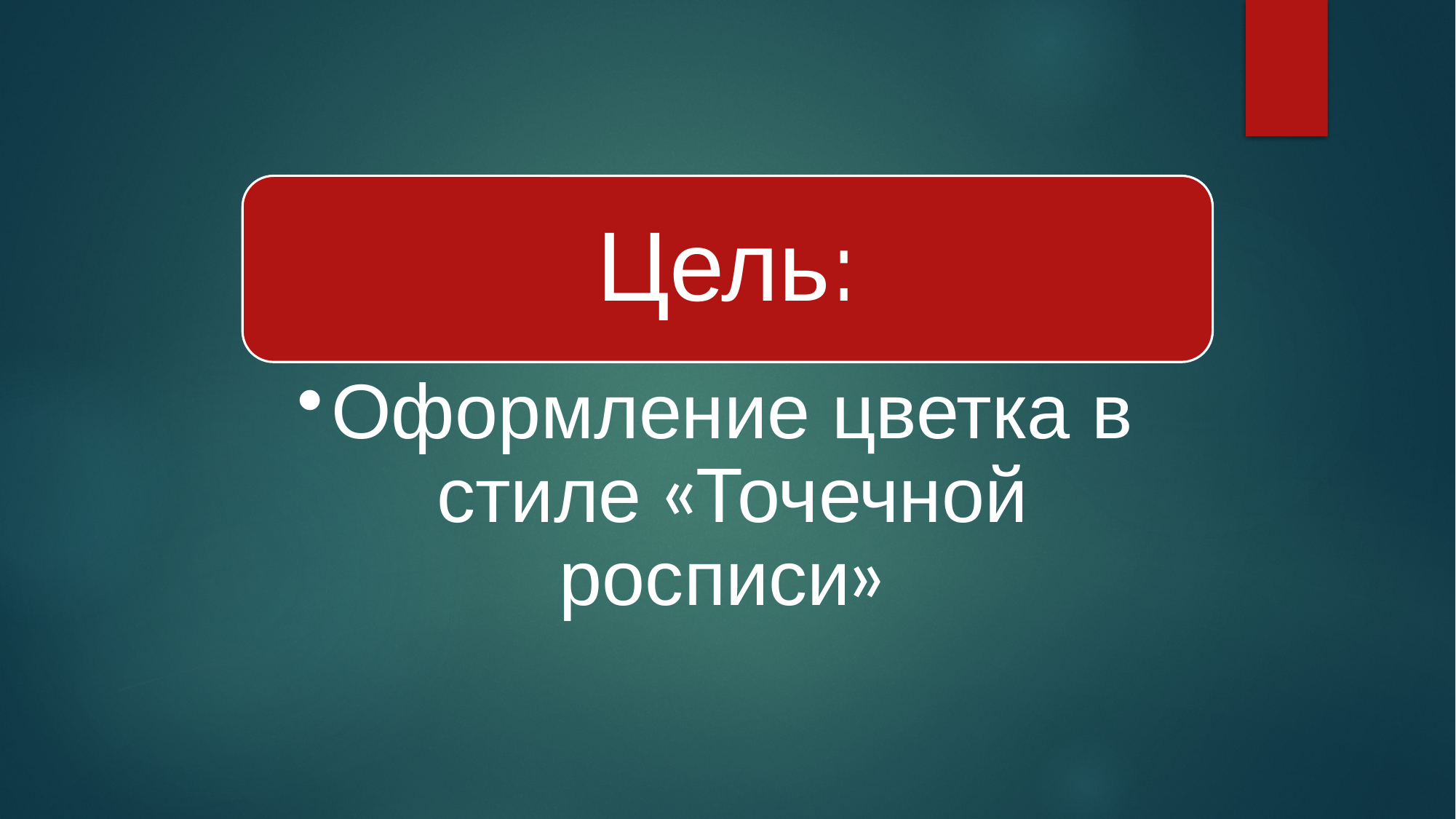

Цель:
Оформление цветка в стиле «Точечной росписи»